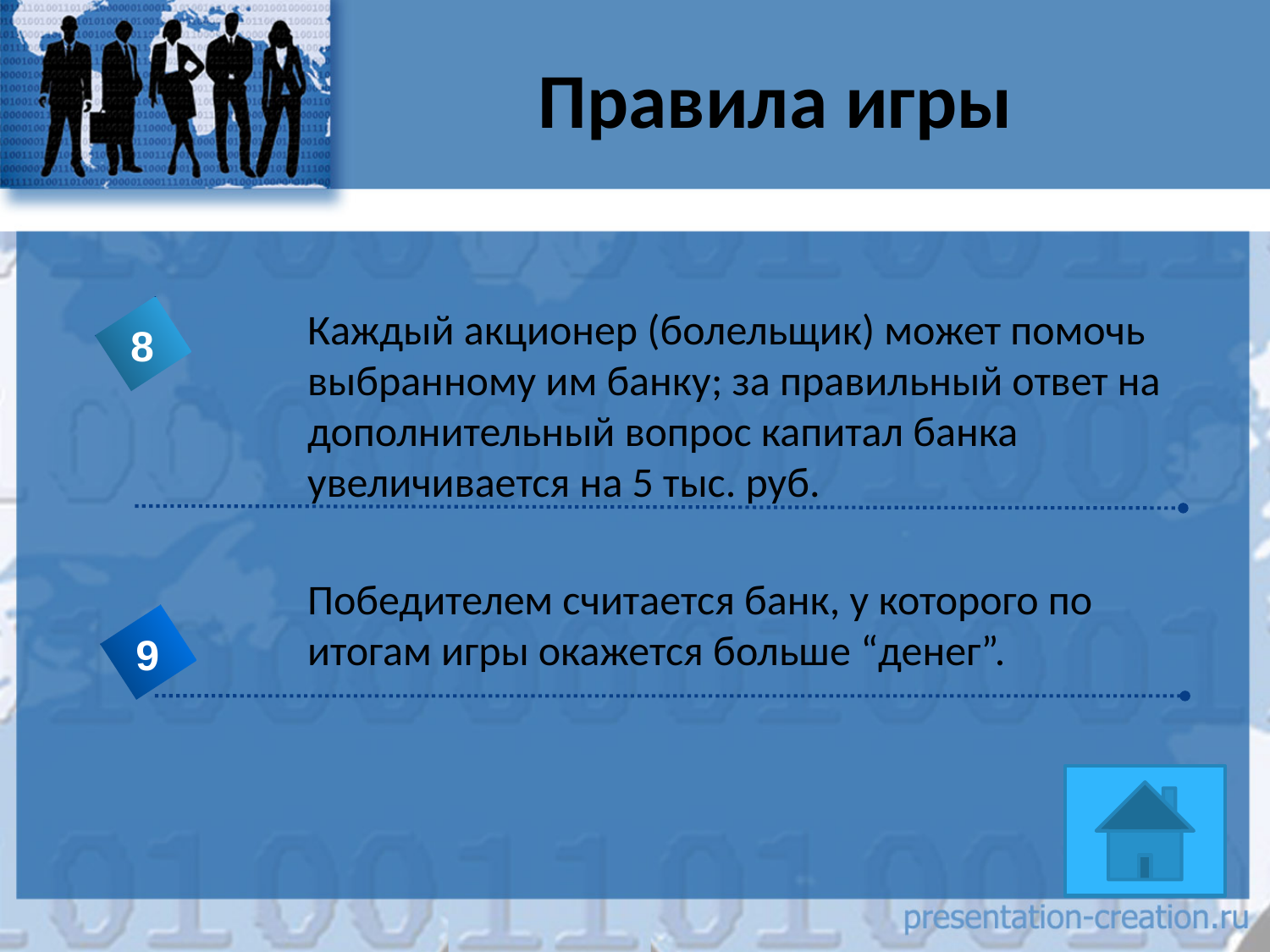

# Правила игры
Каждый акционер (болельщик) может помочь выбранному им банку; за правильный ответ на дополнительный вопрос капитал банка увеличивается на 5 тыс. руб.

8

Победителем считается банк, у которого по итогам игры окажется больше “денег”.

9